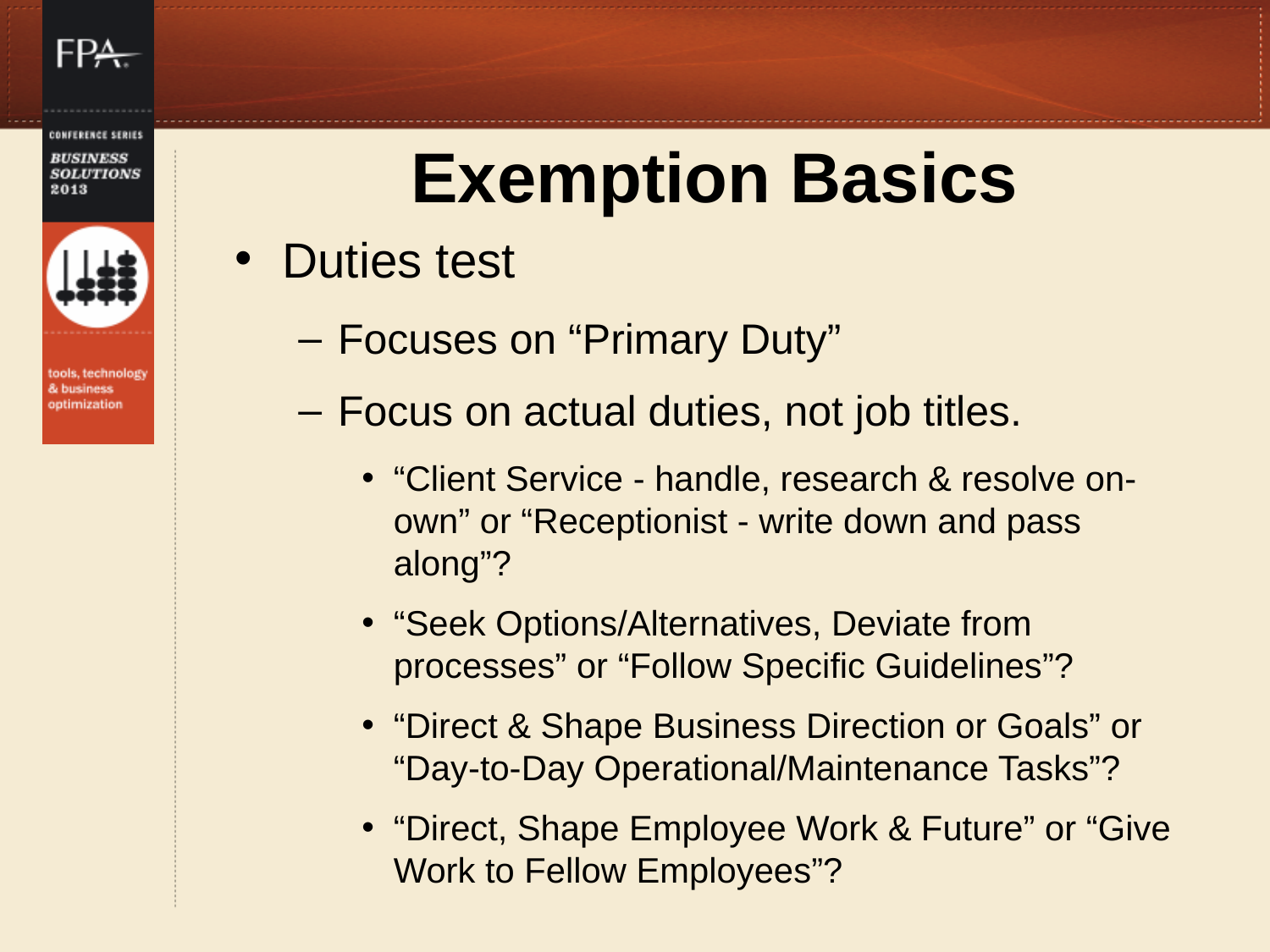

# Exemption Basics
Duties test
Focuses on “Primary Duty”
Focus on actual duties, not job titles.
“Client Service - handle, research & resolve on-own” or “Receptionist - write down and pass along”?
“Seek Options/Alternatives, Deviate from processes” or “Follow Specific Guidelines”?
“Direct & Shape Business Direction or Goals” or “Day-to-Day Operational/Maintenance Tasks”?
“Direct, Shape Employee Work & Future” or “Give Work to Fellow Employees”?